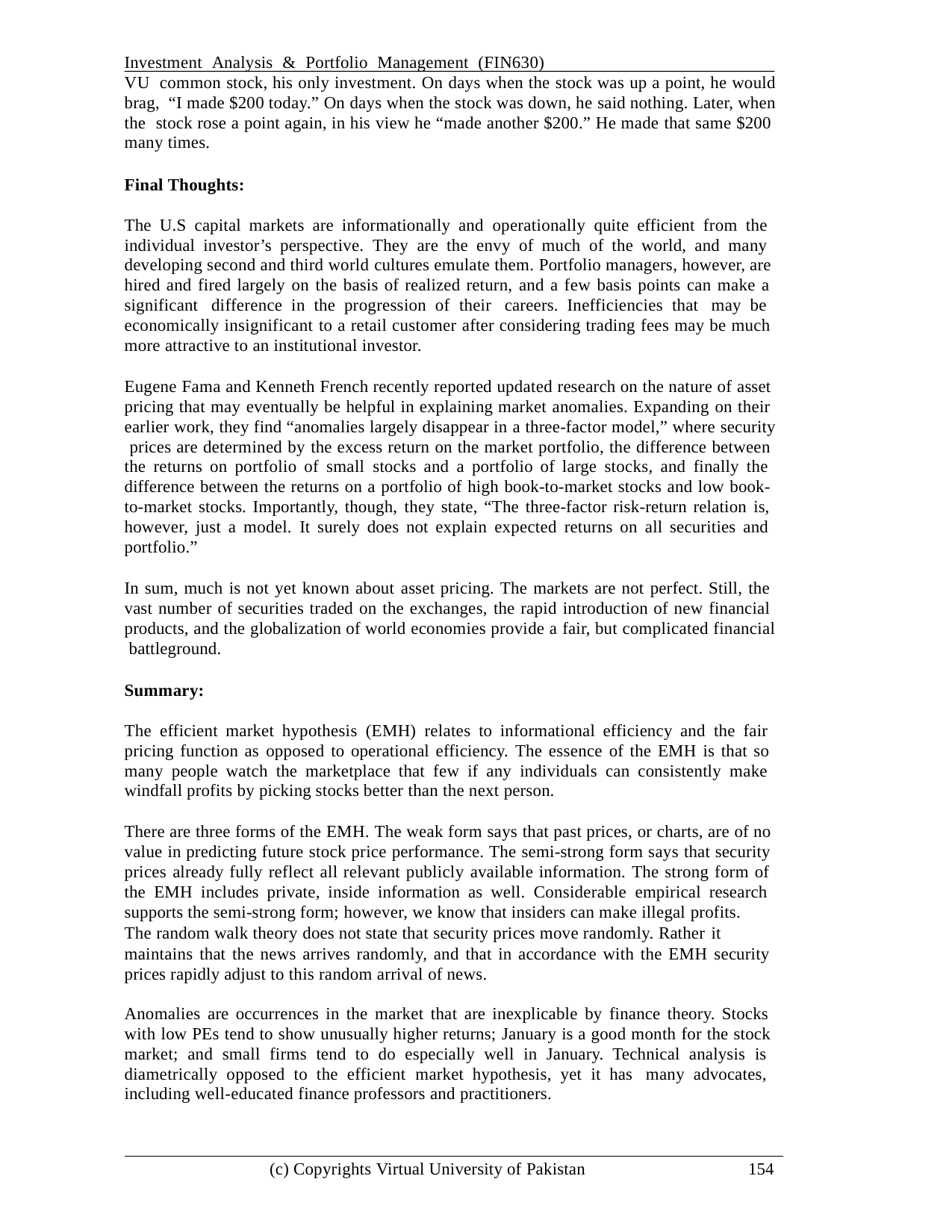

Investment Analysis & Portfolio Management (FIN630)	VU  common stock, his only investment. On days when the stock was up a point, he would brag,  “I made $200 today.” On days when the stock was down, he said nothing. Later, when the  stock rose a point again, in his view he “made another $200.” He made that same $200  many times.

Final Thoughts:

The U.S capital markets are informationally and operationally quite efficient from the  individual investor’s perspective. They are the envy of much of the world, and many  developing second and third world cultures emulate them. Portfolio managers, however, are  hired and fired largely on the basis of realized return, and a few basis points can make a  significant difference in the progression of their careers. Inefficiencies that may be  economically insignificant to a retail customer after considering trading fees may be much  more attractive to an institutional investor.

Eugene Fama and Kenneth French recently reported updated research on the nature of asset  pricing that may eventually be helpful in explaining market anomalies. Expanding on their  earlier work, they find “anomalies largely disappear in a three-factor model,” where security  prices are determined by the excess return on the market portfolio, the difference between  the returns on portfolio of small stocks and a portfolio of large stocks, and finally the  difference between the returns on a portfolio of high book-to-market stocks and low book-  to-market stocks. Importantly, though, they state, “The three-factor risk-return relation is,  however, just a model. It surely does not explain expected returns on all securities and  portfolio.”

In sum, much is not yet known about asset pricing. The markets are not perfect. Still, the  vast number of securities traded on the exchanges, the rapid introduction of new financial  products, and the globalization of world economies provide a fair, but complicated financial  battleground.

Summary:

The efficient market hypothesis (EMH) relates to informational efficiency and the fair  pricing function as opposed to operational efficiency. The essence of the EMH is that so  many people watch the marketplace that few if any individuals can consistently make  windfall profits by picking stocks better than the next person.

There are three forms of the EMH. The weak form says that past prices, or charts, are of no  value in predicting future stock price performance. The semi-strong form says that security  prices already fully reflect all relevant publicly available information. The strong form of  the EMH includes private, inside information as well. Considerable empirical research  supports the semi-strong form; however, we know that insiders can make illegal profits.
The random walk theory does not state that security prices move randomly. Rather it
maintains that the news arrives randomly, and that in accordance with the EMH security  prices rapidly adjust to this random arrival of news.

Anomalies are occurrences in the market that are inexplicable by finance theory. Stocks  with low PEs tend to show unusually higher returns; January is a good month for the stock  market; and small firms tend to do especially well in January. Technical analysis is  diametrically opposed to the efficient market hypothesis, yet it has many advocates,  including well-educated finance professors and practitioners.

(c) Copyrights Virtual University of Pakistan
154